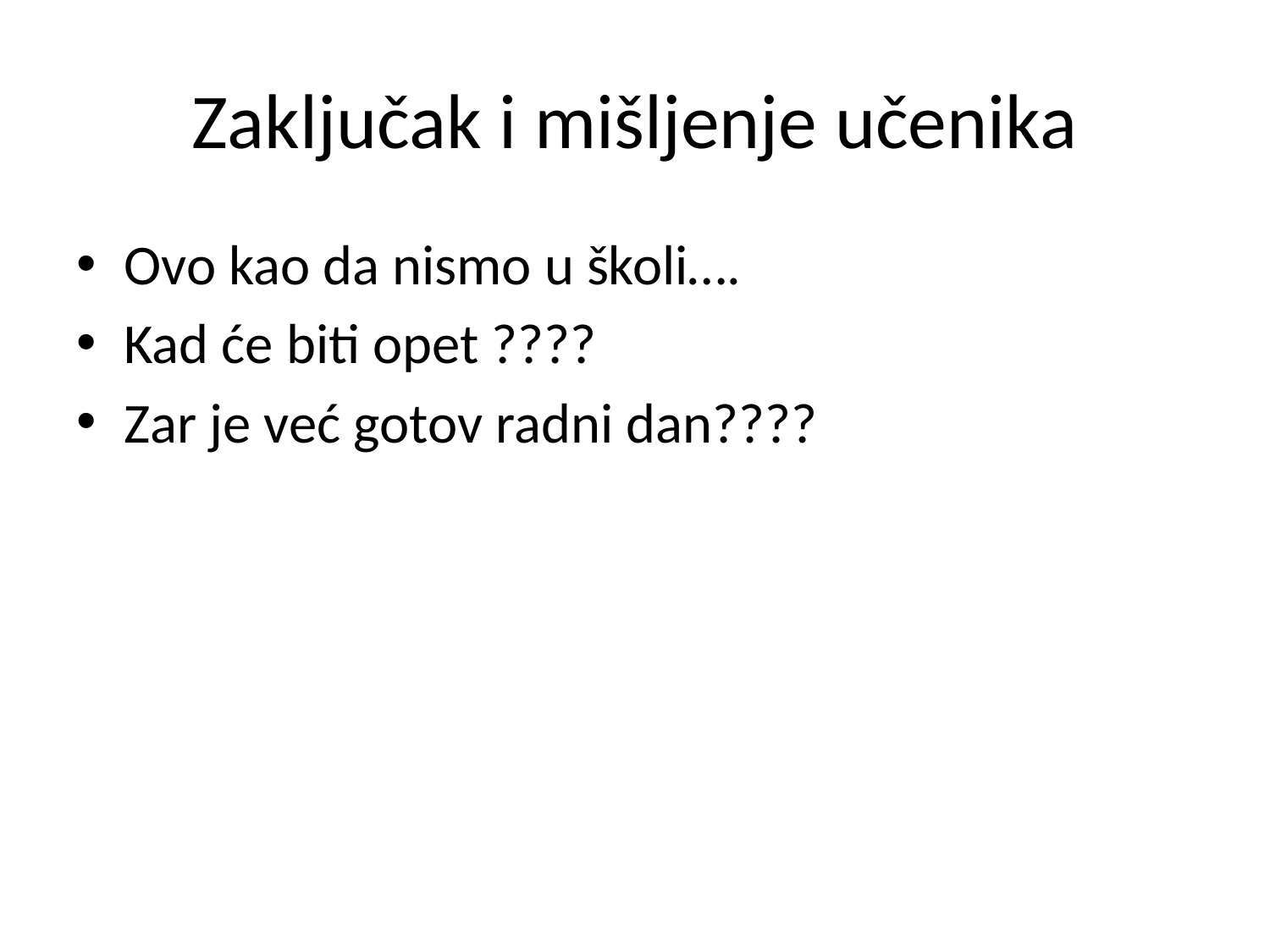

# Zaključak i mišljenje učenika
Ovo kao da nismo u školi….
Kad će biti opet ????
Zar je već gotov radni dan????